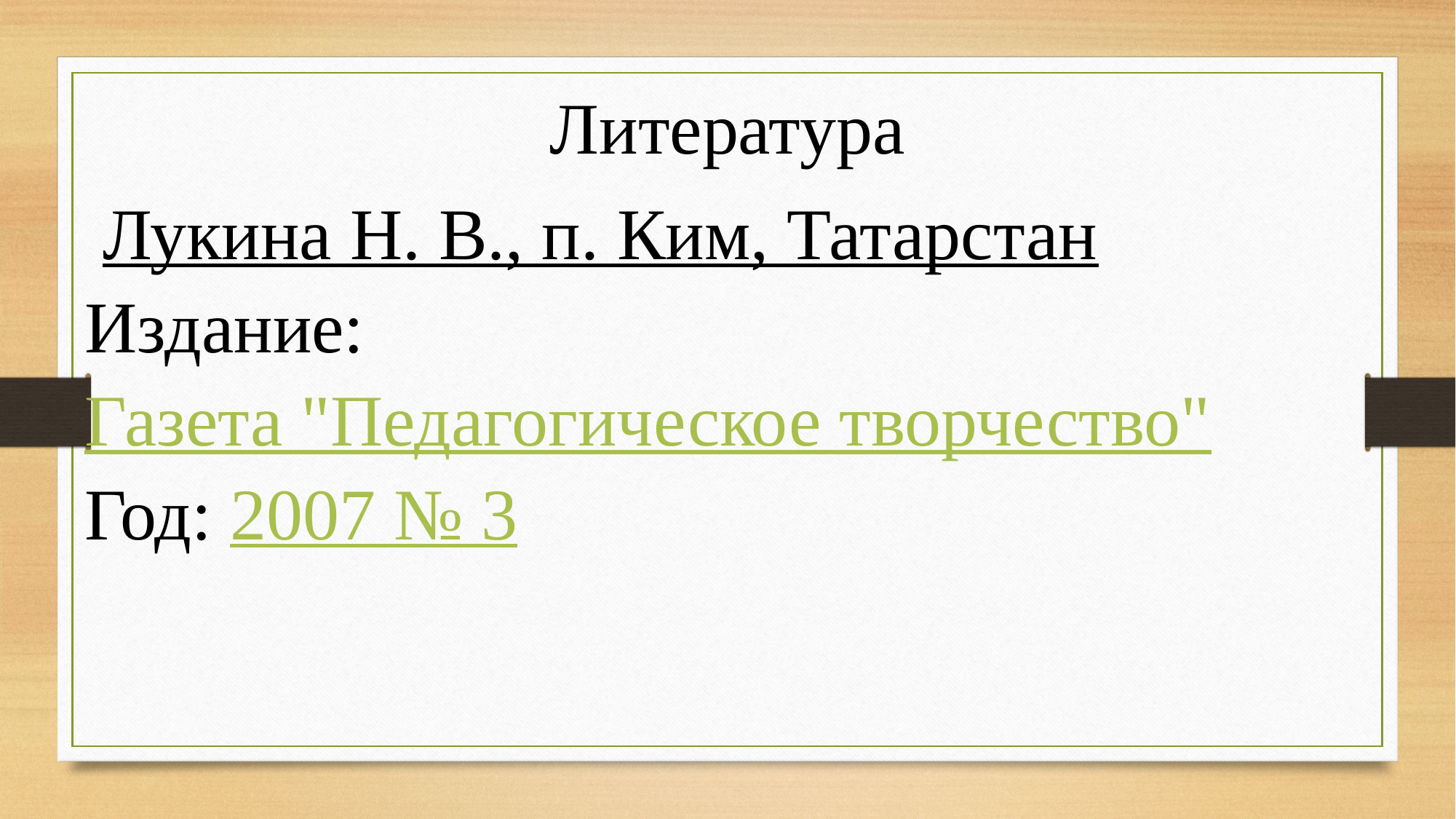

Литература
 Лукина Н. В., п. Ким, Татарстан
Издание: Газета "Педагогическое творчество"
Год: 2007 № 3